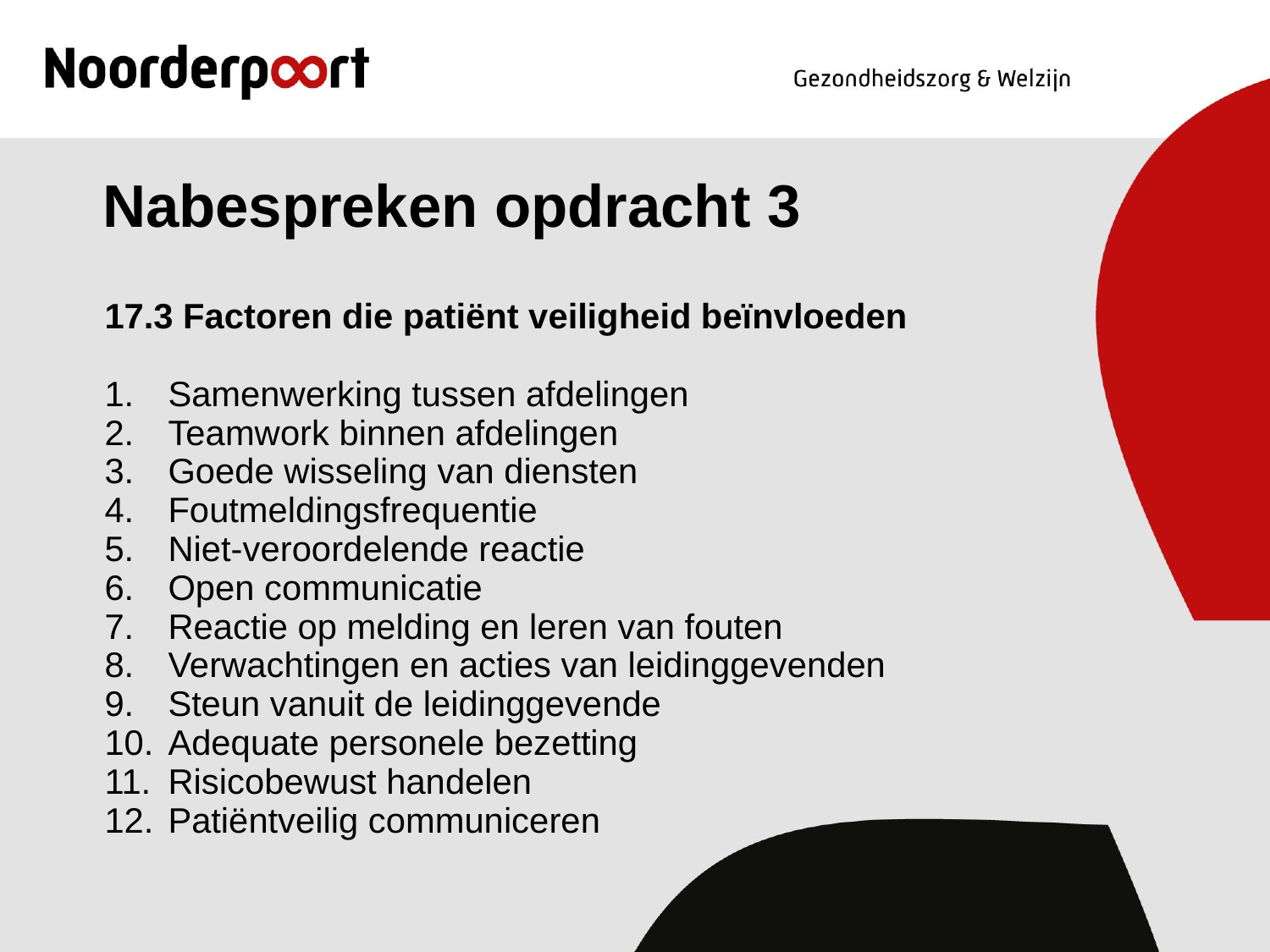

# Nabespreken opdracht 3
17.3 Factoren die patiënt veiligheid beïnvloeden

Samenwerking tussen afdelingen
Teamwork binnen afdelingen
Goede wisseling van diensten
Foutmeldingsfrequentie
Niet-veroordelende reactie
Open communicatie
Reactie op melding en leren van fouten
Verwachtingen en acties van leidinggevenden
Steun vanuit de leidinggevende
Adequate personele bezetting
Risicobewust handelen
Patiëntveilig communiceren